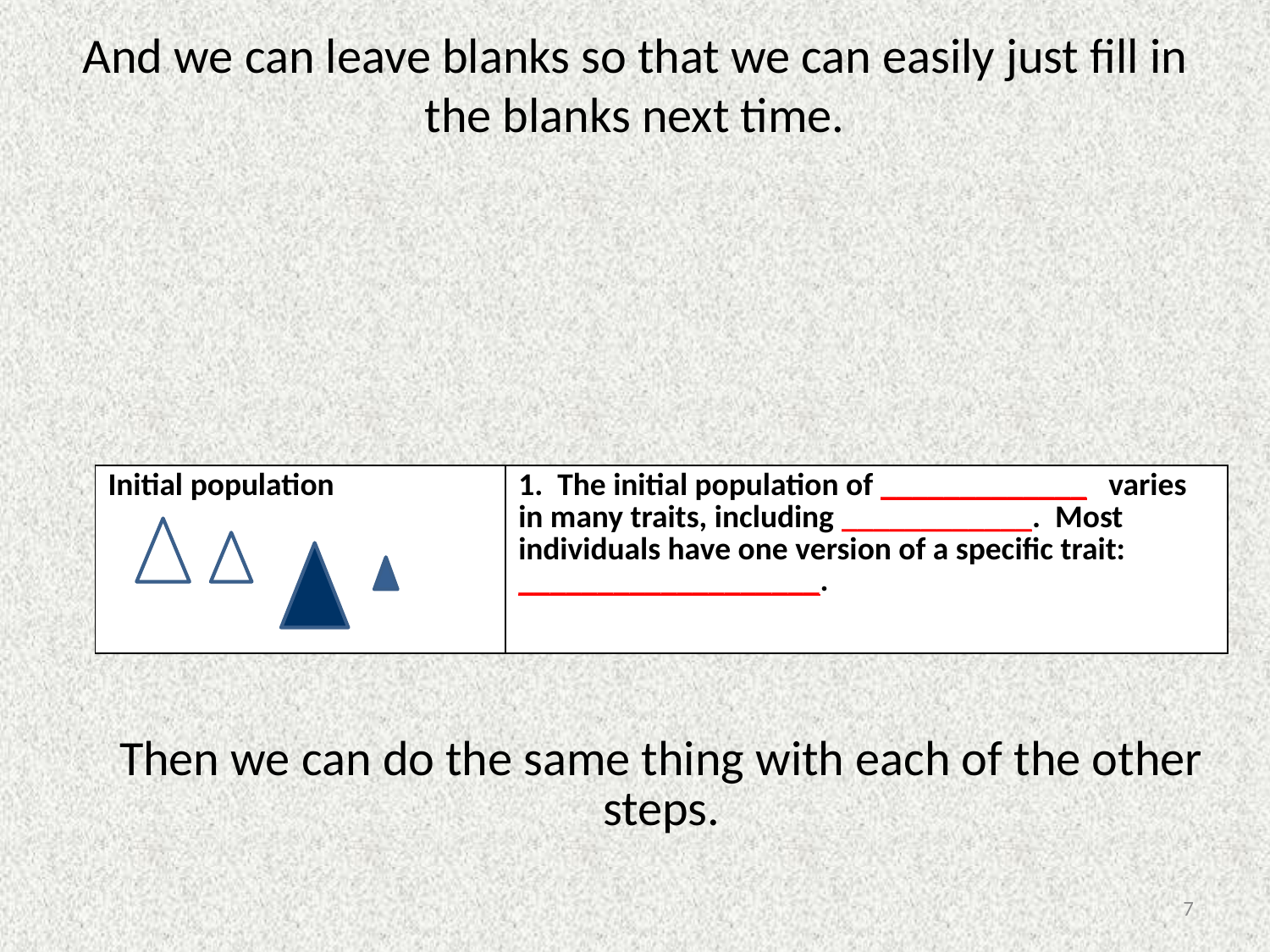

# And we can leave blanks so that we can easily just fill in the blanks next time.
| Initial population | 1. The initial population of \_\_\_\_\_\_\_\_\_\_\_\_\_ varies in many traits, including \_\_\_\_\_\_\_\_\_\_\_\_. Most individuals have one version of a specific trait: \_\_\_\_\_\_\_\_\_\_\_\_\_\_\_\_\_\_\_. |
| --- | --- |

Then we can do the same thing with each of the other steps.
7